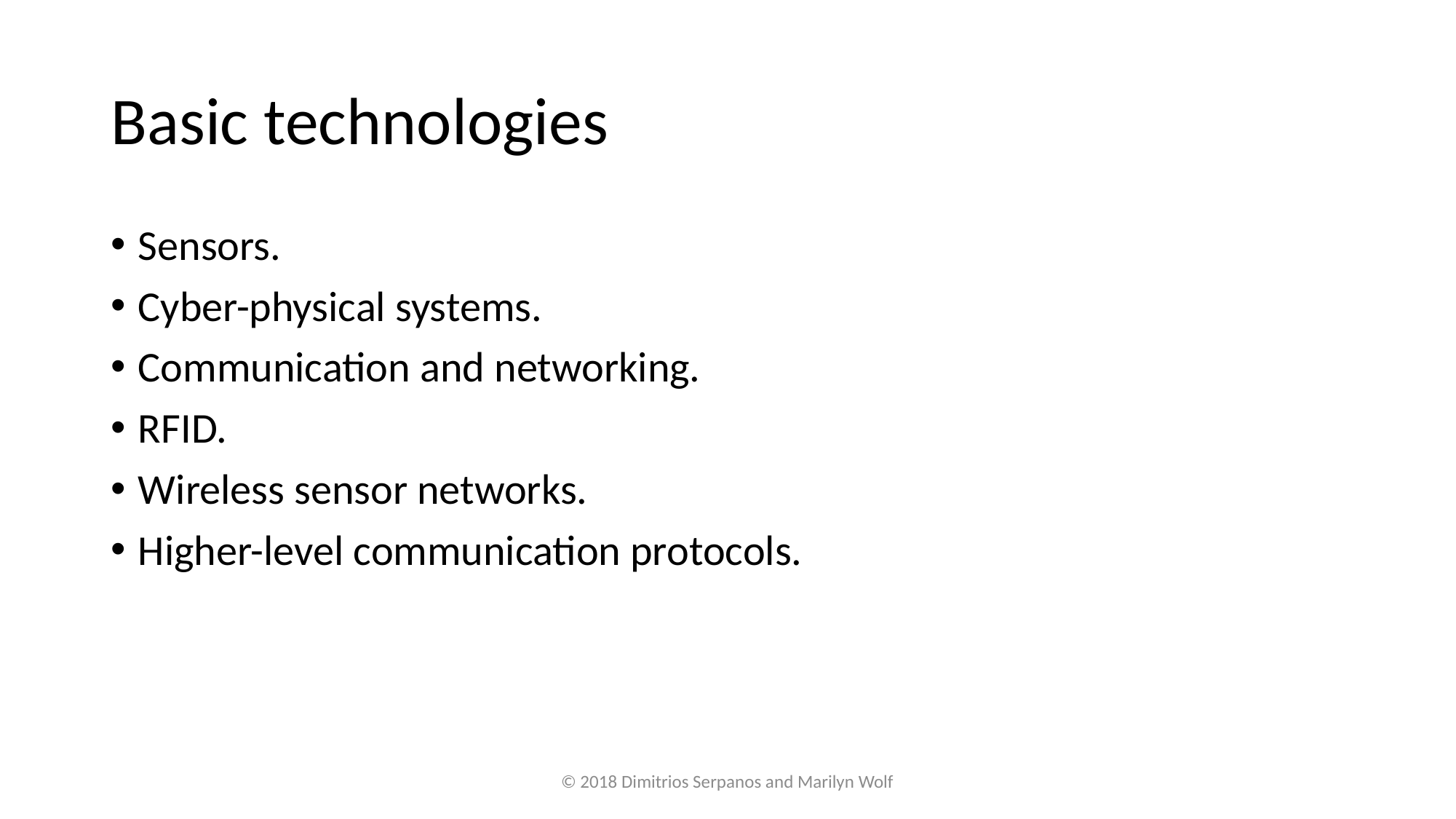

# Basic technologies
Sensors.
Cyber-physical systems.
Communication and networking.
RFID.
Wireless sensor networks.
Higher-level communication protocols.
© 2018 Dimitrios Serpanos and Marilyn Wolf